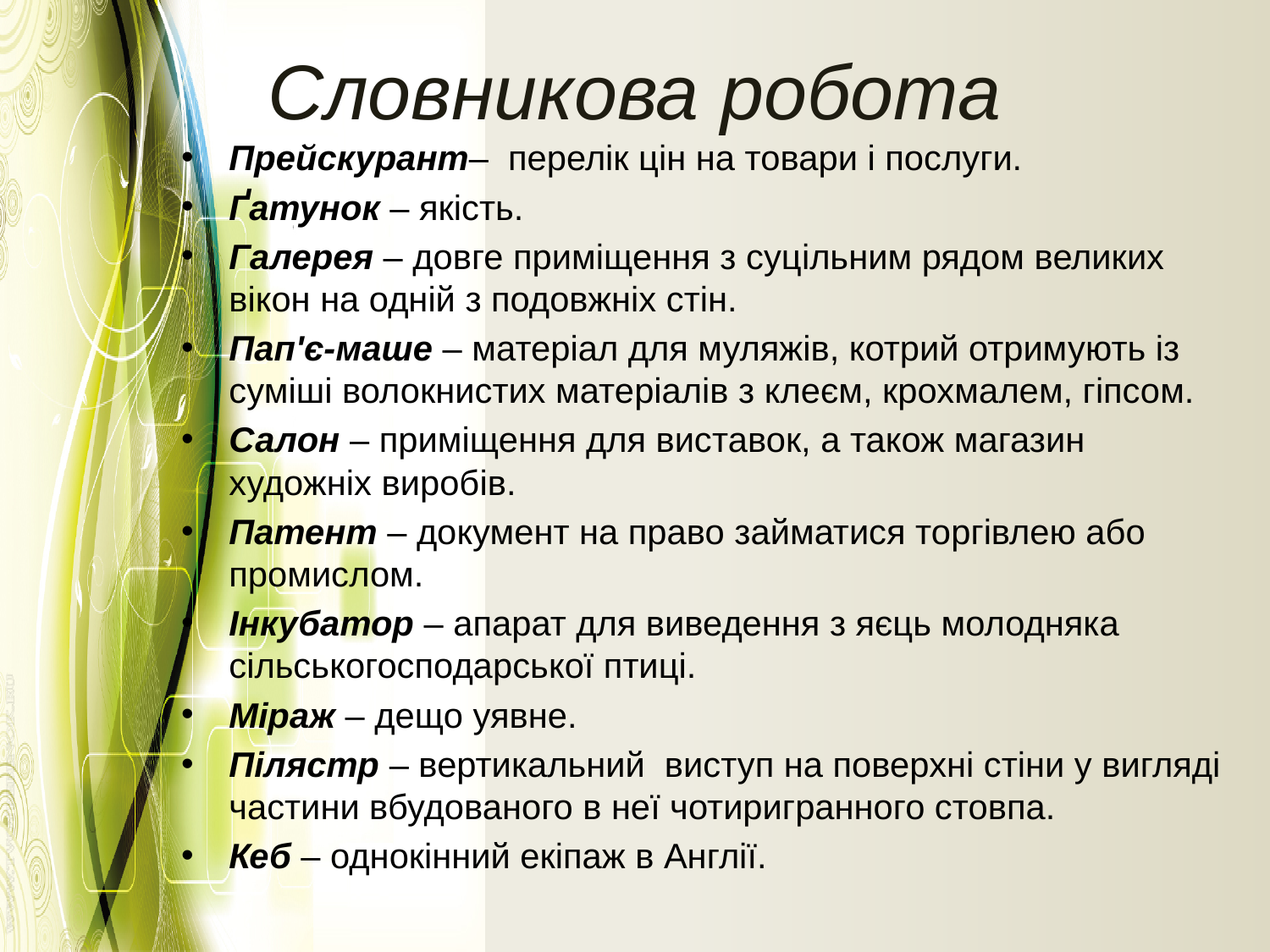

# Словникова робота
Прейскурант–  перелік цін на товари і послуги.
Ґатунок – якість.
Галерея – довге приміщення з суцільним рядом великих вікон на одній з подовжніх стін.
Пап'є-маше – матеріал для муляжів, котрий отримують із суміші волокнистих матеріалів з клеєм, крох­малем, гіпсом.
Салон – приміщення для виставок, а також магазин художніх виробів.
Патент – документ на право займатися торгівлею або промислом.
Інкубатор – апарат для виведення з яєць молодняка сільськогосподарської птиці.
Міраж – дещо уявне.
Пілястр – вертикальний  виступ на поверхні стіни у вигляді частини вбудованого в неї чотиригранного стовпа.
Кеб – однокінний екіпаж в Англії.